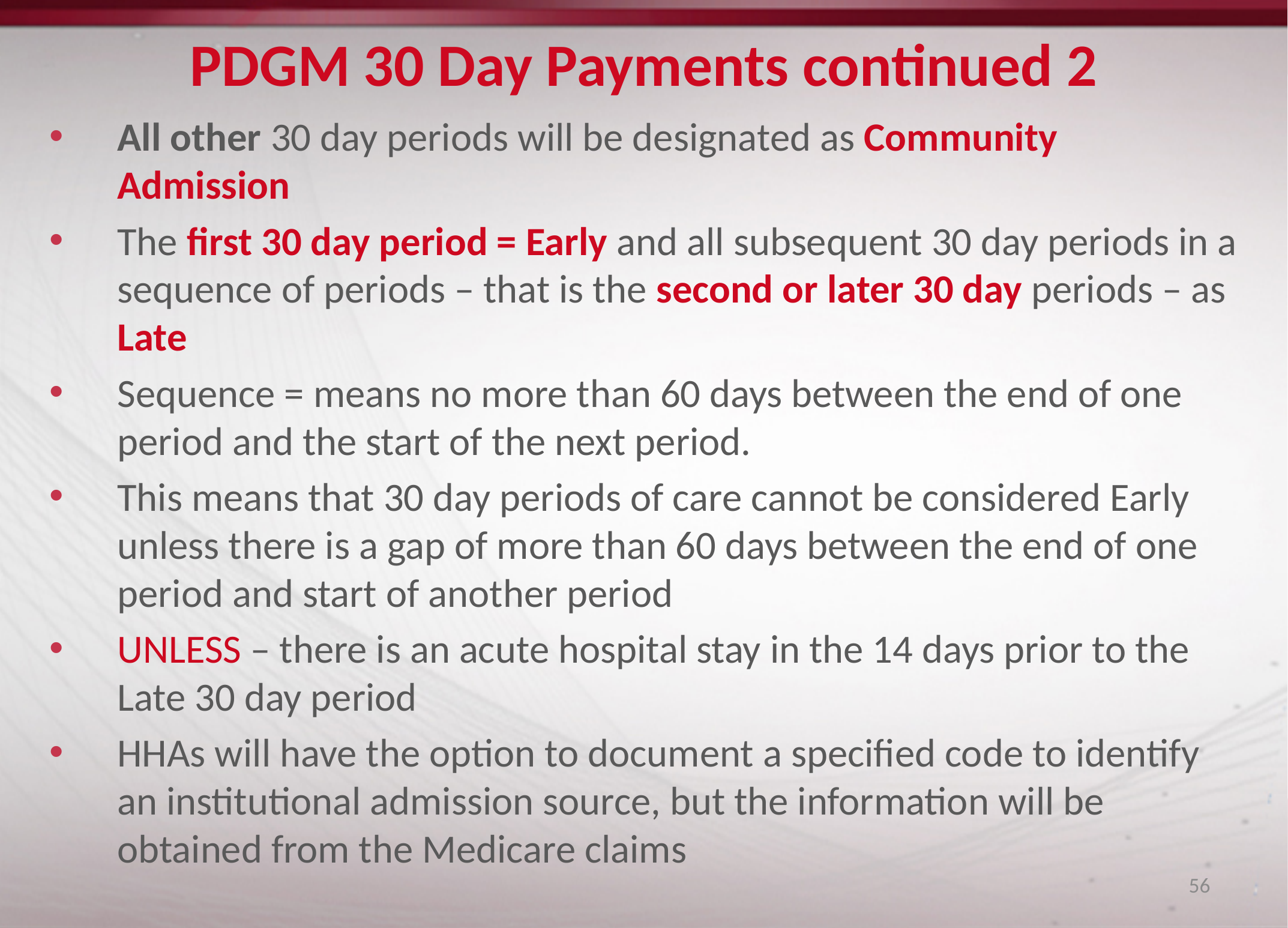

# PDGM 30 Day Payments continued 2
All other 30 day periods will be designated as Community Admission
The first 30 day period = Early and all subsequent 30 day periods in a sequence of periods – that is the second or later 30 day periods – as Late
Sequence = means no more than 60 days between the end of one period and the start of the next period.
This means that 30 day periods of care cannot be considered Early unless there is a gap of more than 60 days between the end of one period and start of another period
UNLESS – there is an acute hospital stay in the 14 days prior to the Late 30 day period
HHAs will have the option to document a specified code to identify an institutional admission source, but the information will be obtained from the Medicare claims

56